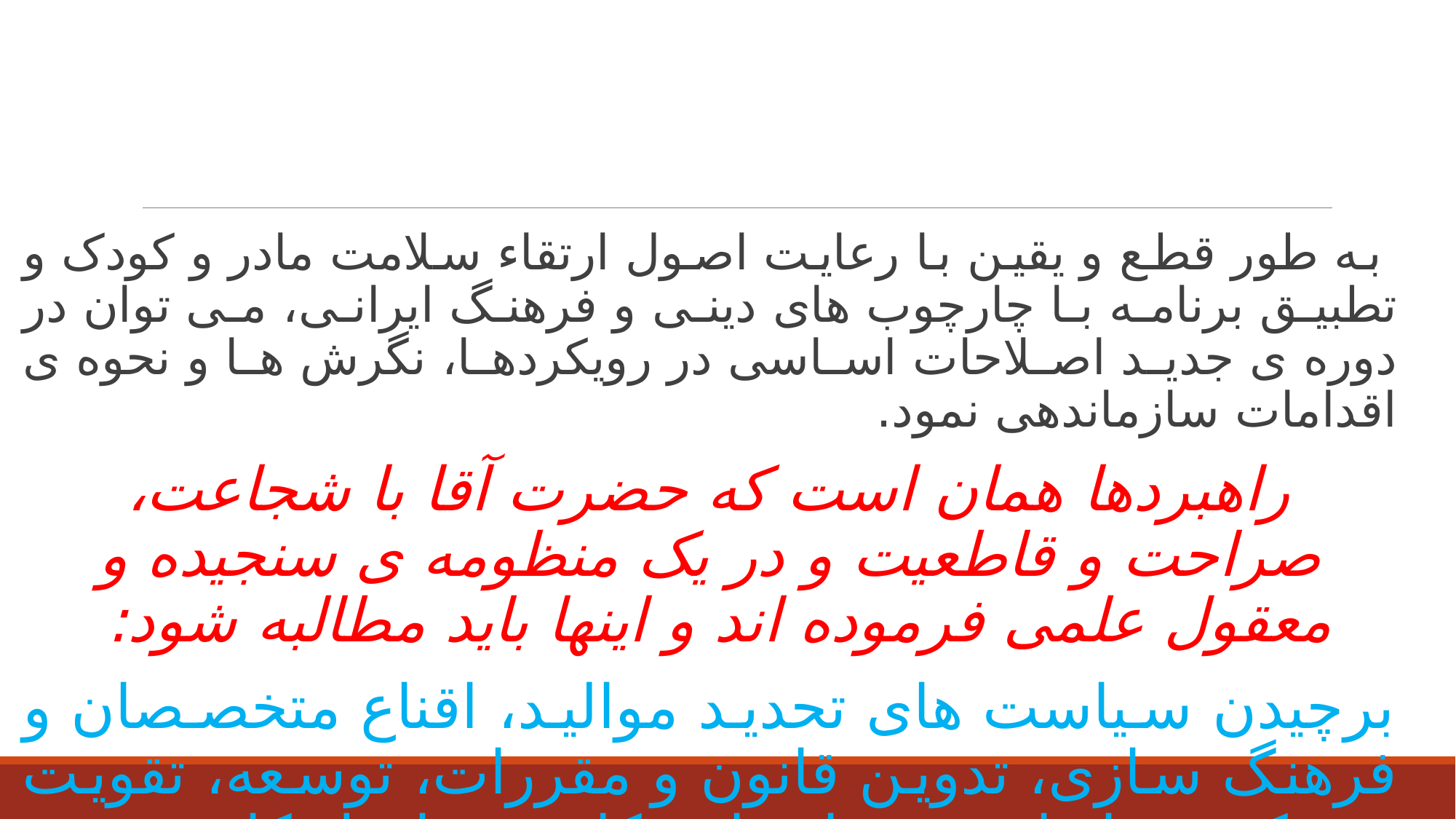

به طور قطع و یقین با رعایت اصول ارتقاء سلامت مادر و کودک و تطبیق برنامه با چارچوب های دینی و فرهنگ ایرانی، می توان در دوره ی جدید اصلاحات اساسی در رویکردها، نگرش ها و نحوه ی اقدامات سازماندهی نمود.
راهبردها همان است که حضرت آقا با شجاعت، صراحت و قاطعیت و در یک منظومه ی سنجیده و معقول علمی فرموده اند و اینها باید مطالبه شود:
برچیدن سیاست های تحدید موالید، اقناع متخصصان و فرهنگ سازی، تدوین قانون و مقررات، توسعه، تقویت و تحکیم خانواده و شناسایی کلیه عوامل کاهنده نرخ باروری و تلاش برای رفع آن ها.